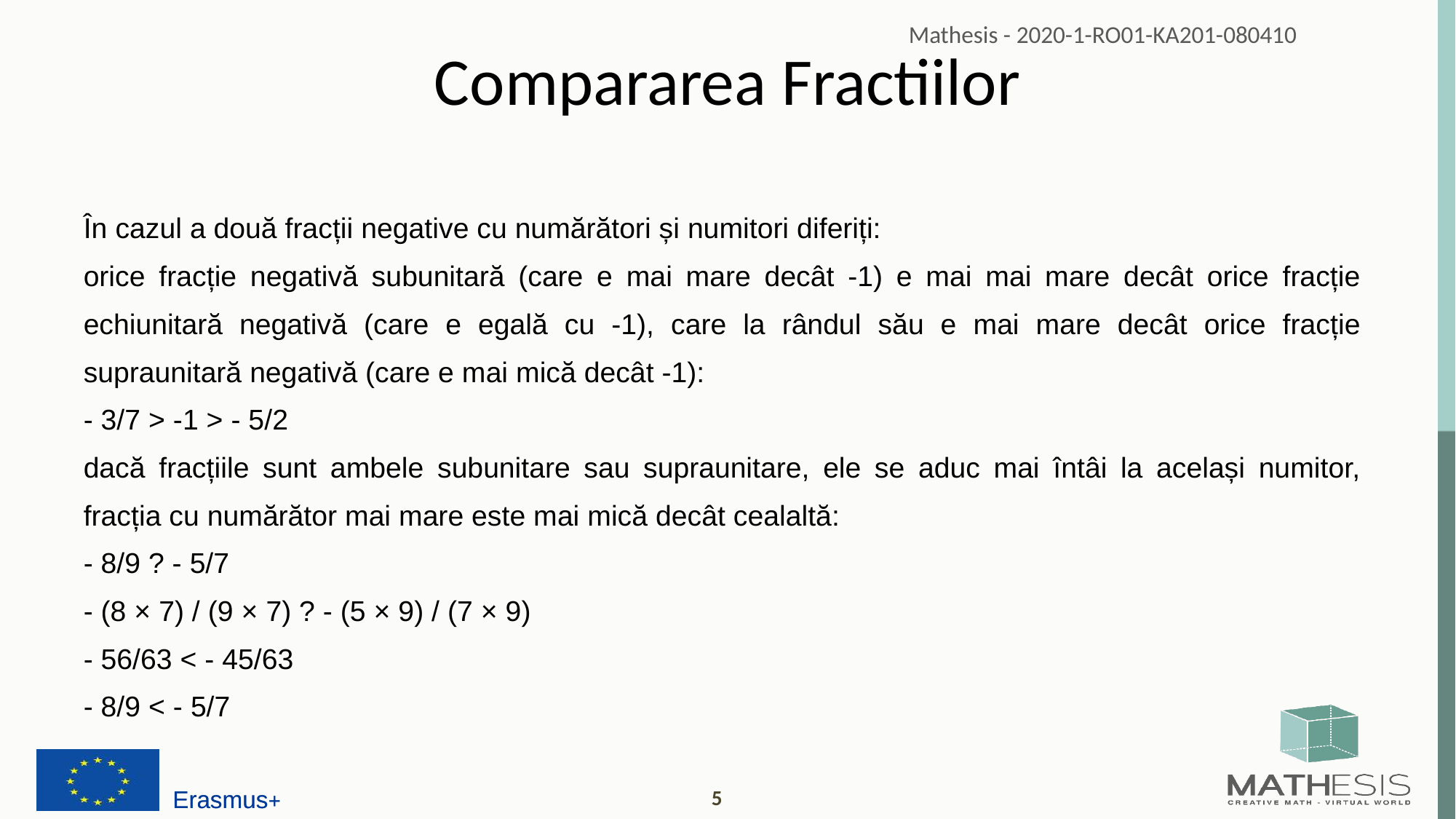

# Compararea Fractiilor
În cazul a două fracții negative cu numărători și numitori diferiți:
orice fracție negativă subunitară (care e mai mare decât -1) e mai mai mare decât orice fracție echiunitară negativă (care e egală cu -1), care la rândul său e mai mare decât orice fracție supraunitară negativă (care e mai mică decât -1):
- 3/7 > -1 > - 5/2
dacă fracțiile sunt ambele subunitare sau supraunitare, ele se aduc mai întâi la același numitor, fracția cu numărător mai mare este mai mică decât cealaltă:
- 8/9 ? - 5/7
- (8 × 7) / (9 × 7) ? - (5 × 9) / (7 × 9)
- 56/63 < - 45/63
- 8/9 < - 5/7